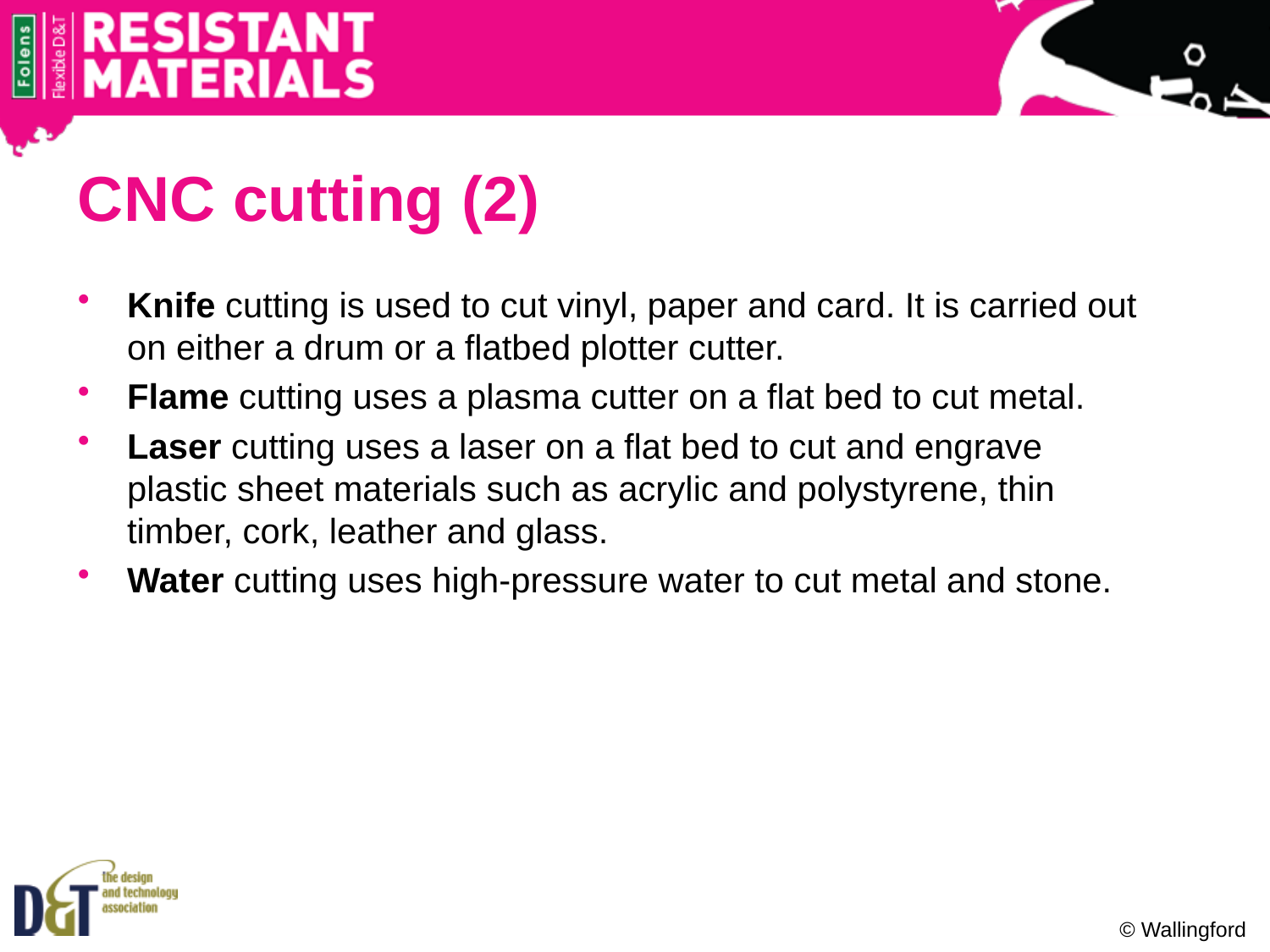

CNC cutting (2)
Knife cutting is used to cut vinyl, paper and card. It is carried out on either a drum or a flatbed plotter cutter.
Flame cutting uses a plasma cutter on a flat bed to cut metal.
Laser cutting uses a laser on a flat bed to cut and engrave plastic sheet materials such as acrylic and polystyrene, thin timber, cork, leather and glass.
Water cutting uses high-pressure water to cut metal and stone.
© Wallingford